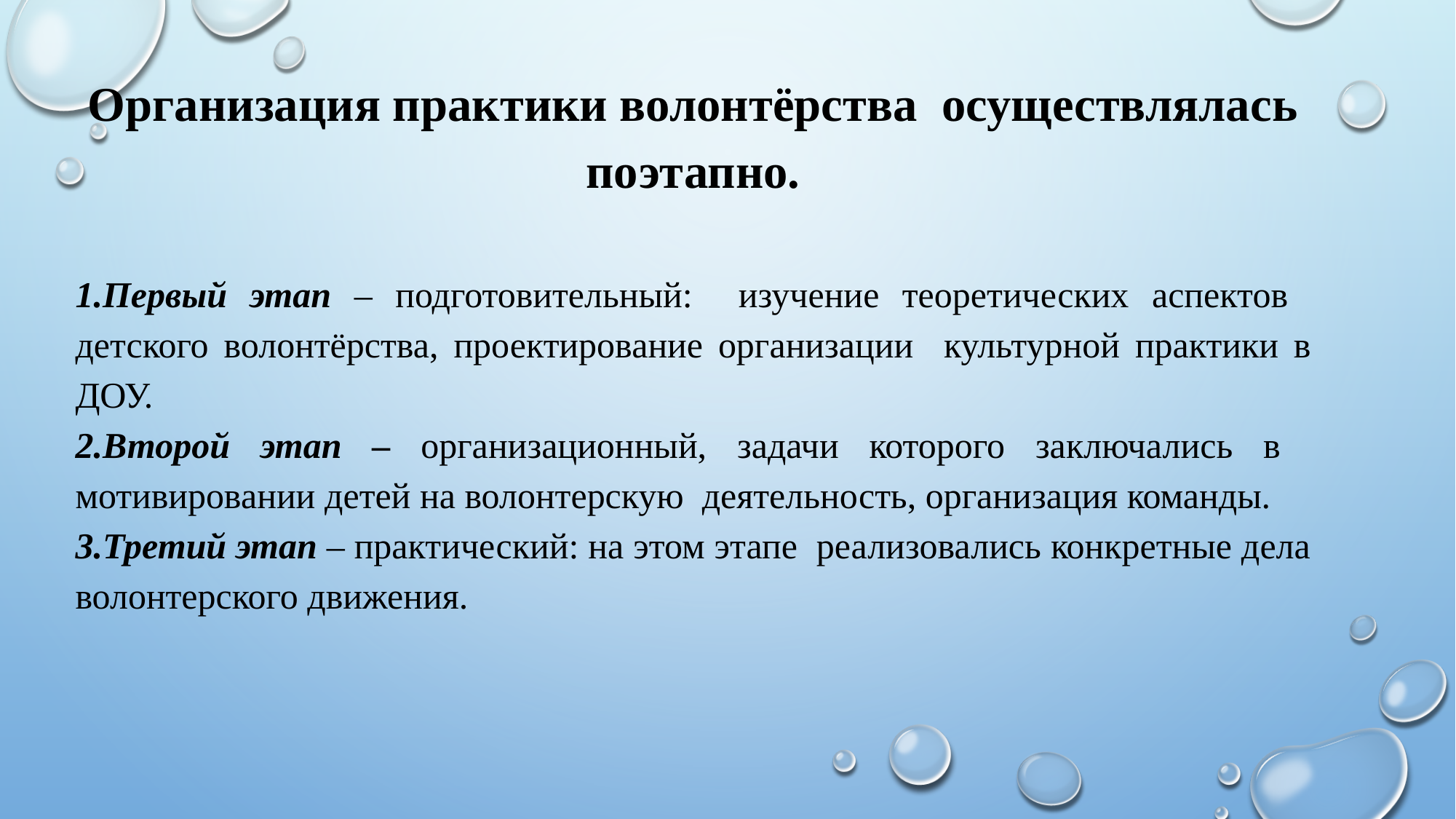

Организация практики волонтёрства  осуществлялась поэтапно.

Первый этап – подготовительный:  изучение теоретических аспектов  детского волонтёрства, проектирование организации  культурной практики в ДОУ.
Второй этап – организационный, задачи которого заключались в  мотивировании детей на волонтерскую  деятельность, организация команды.
Третий этап – практический: на этом этапе  реализовались конкретные дела волонтерского движения.